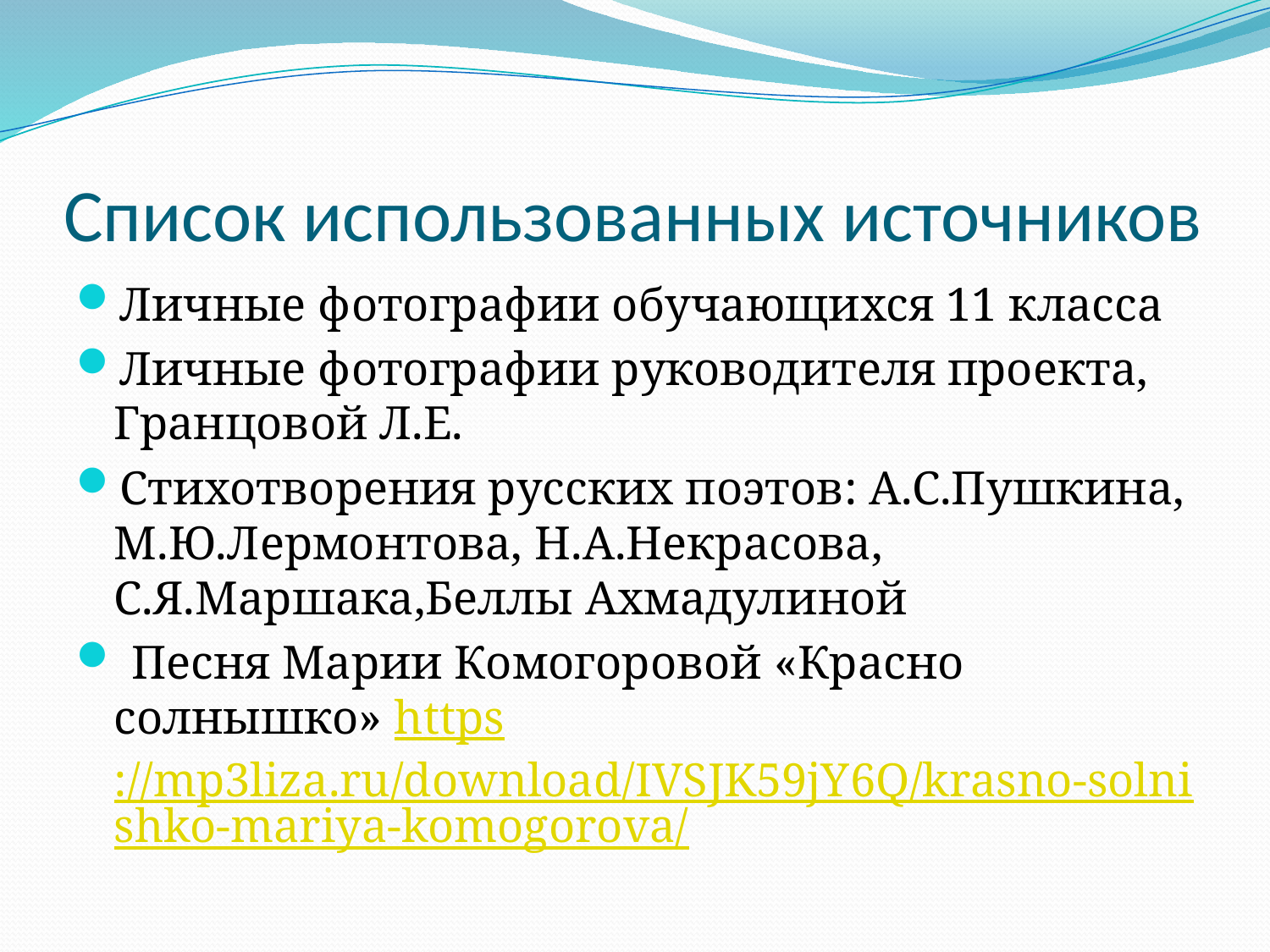

# Список использованных источников
Личные фотографии обучающихся 11 класса
Личные фотографии руководителя проекта, Гранцовой Л.Е.
Стихотворения русских поэтов: А.С.Пушкина, М.Ю.Лермонтова, Н.А.Некрасова, С.Я.Маршака,Беллы Ахмадулиной
 Песня Марии Комогоровой «Красно солнышко» https://mp3liza.ru/download/IVSJK59jY6Q/krasno-solnishko-mariya-komogorova/